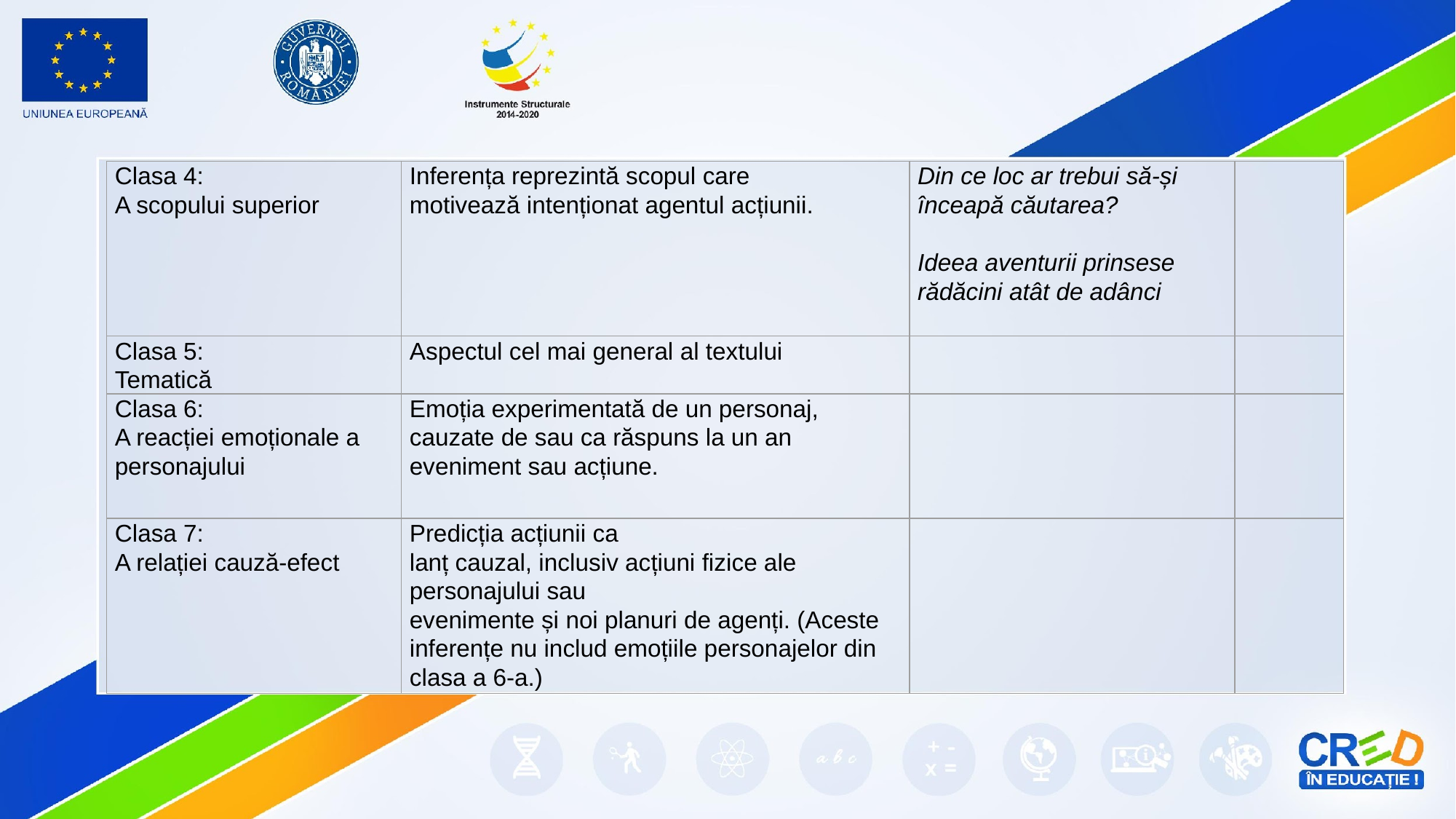

| Clasa 4: A scopului superior | Inferența reprezintă scopul care motivează intenționat agentul acțiunii. | Din ce loc ar trebui să-și înceapă căutarea?   Ideea aventurii prinsese rădăcini atât de adânci |  |
| --- | --- | --- | --- |
| Clasa 5: Tematică | Aspectul cel mai general al textului |  |  |
| Clasa 6: A reacției emoționale a personajului | Emoția experimentată de un personaj, cauzate de sau ca răspuns la un an eveniment sau acțiune. |  |  |
| Clasa 7: A relației cauză-efect | Predicția acțiunii ca lanț cauzal, inclusiv acțiuni fizice ale personajului sau evenimente și noi planuri de agenți. (Aceste inferențe nu includ emoțiile personajelor din clasa a 6-a.) |  |  |